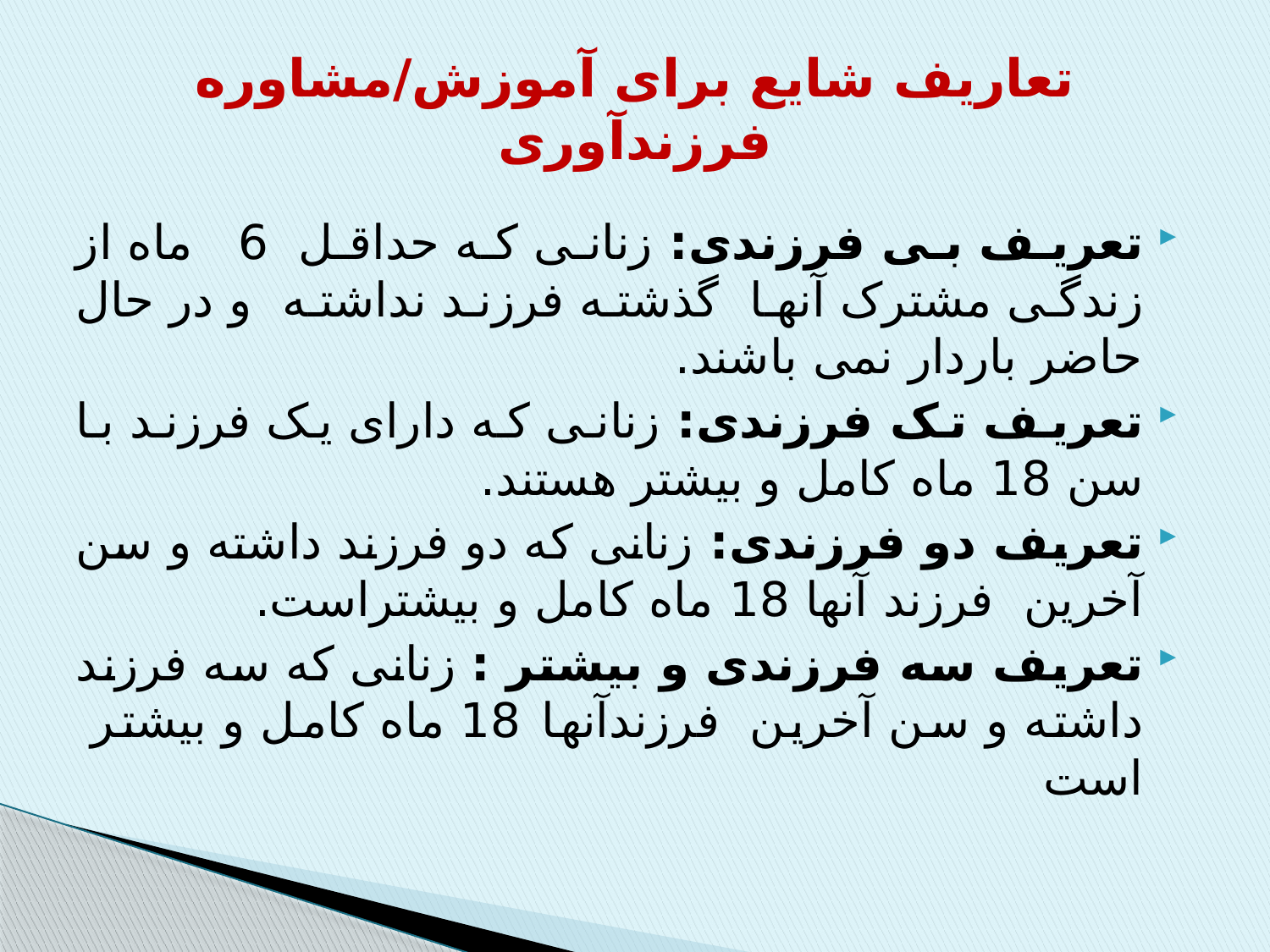

# تعاریف شایع برای آموزش/مشاوره فرزندآوری
تعریف بی فرزندی: زنانی که حداقل 6  ماه از زندگی مشترک آنها  گذشته فرزند نداشته  و در حال حاضر باردار نمی باشند.
تعریف تک فرزندی: زنانی که دارای یک فرزند با سن 18 ماه کامل و بیشتر هستند.
تعریف دو فرزندی: زنانی که دو فرزند داشته و سن آخرین  فرزند آنها 18 ماه کامل و بیشتراست.
تعریف سه فرزندی و بیشتر : زنانی که سه فرزند داشته و سن آخرین  فرزندآنها 18 ماه کامل و بیشتر  است